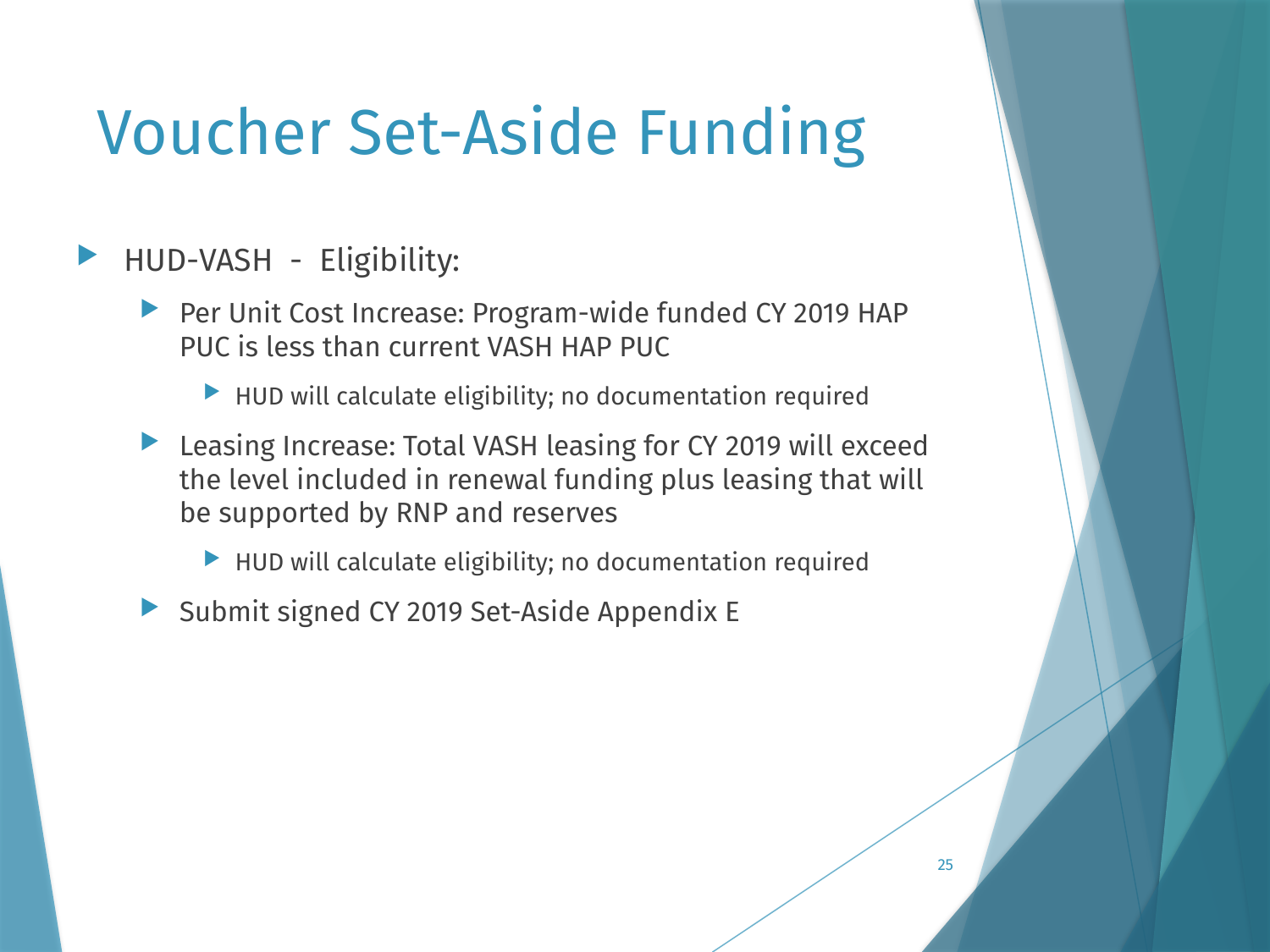

# Voucher Set-Aside Funding
HUD-VASH  -  Eligibility:
Per Unit Cost Increase: Program-wide funded CY 2019 HAP PUC is less than current VASH HAP PUC
HUD will calculate eligibility; no documentation required
Leasing Increase: Total VASH leasing for CY 2019 will exceed the level included in renewal funding plus leasing that will be supported by RNP and reserves
HUD will calculate eligibility; no documentation required
Submit signed CY 2019 Set-Aside Appendix E

25